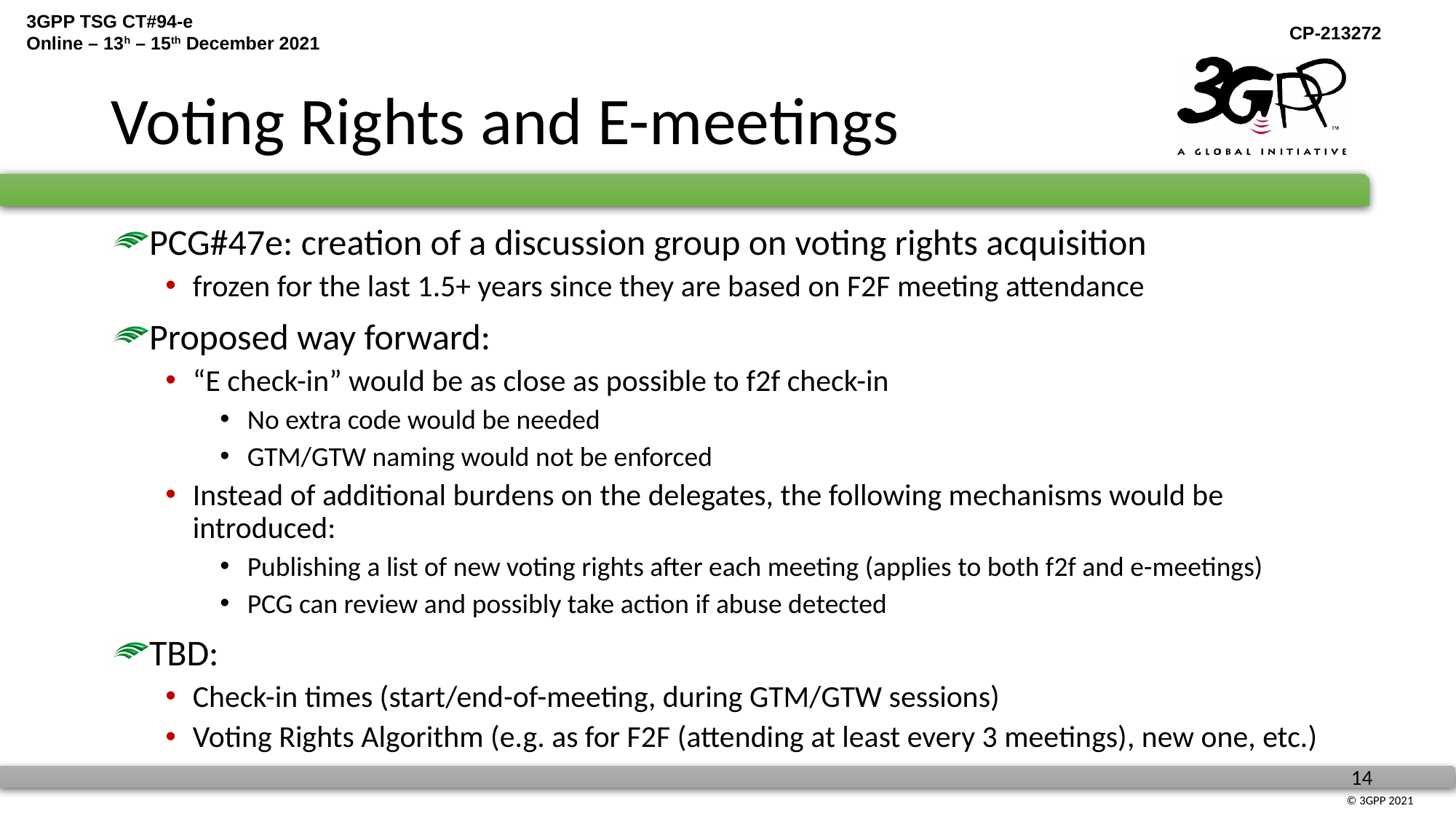

# Voting Rights and E-meetings
PCG#47e: creation of a discussion group on voting rights acquisition
frozen for the last 1.5+ years since they are based on F2F meeting attendance
Proposed way forward:
“E check-in” would be as close as possible to f2f check-in
No extra code would be needed
GTM/GTW naming would not be enforced
Instead of additional burdens on the delegates, the following mechanisms would be introduced:
Publishing a list of new voting rights after each meeting (applies to both f2f and e-meetings)
PCG can review and possibly take action if abuse detected
TBD:
Check-in times (start/end-of-meeting, during GTM/GTW sessions)
Voting Rights Algorithm (e.g. as for F2F (attending at least every 3 meetings), new one, etc.)